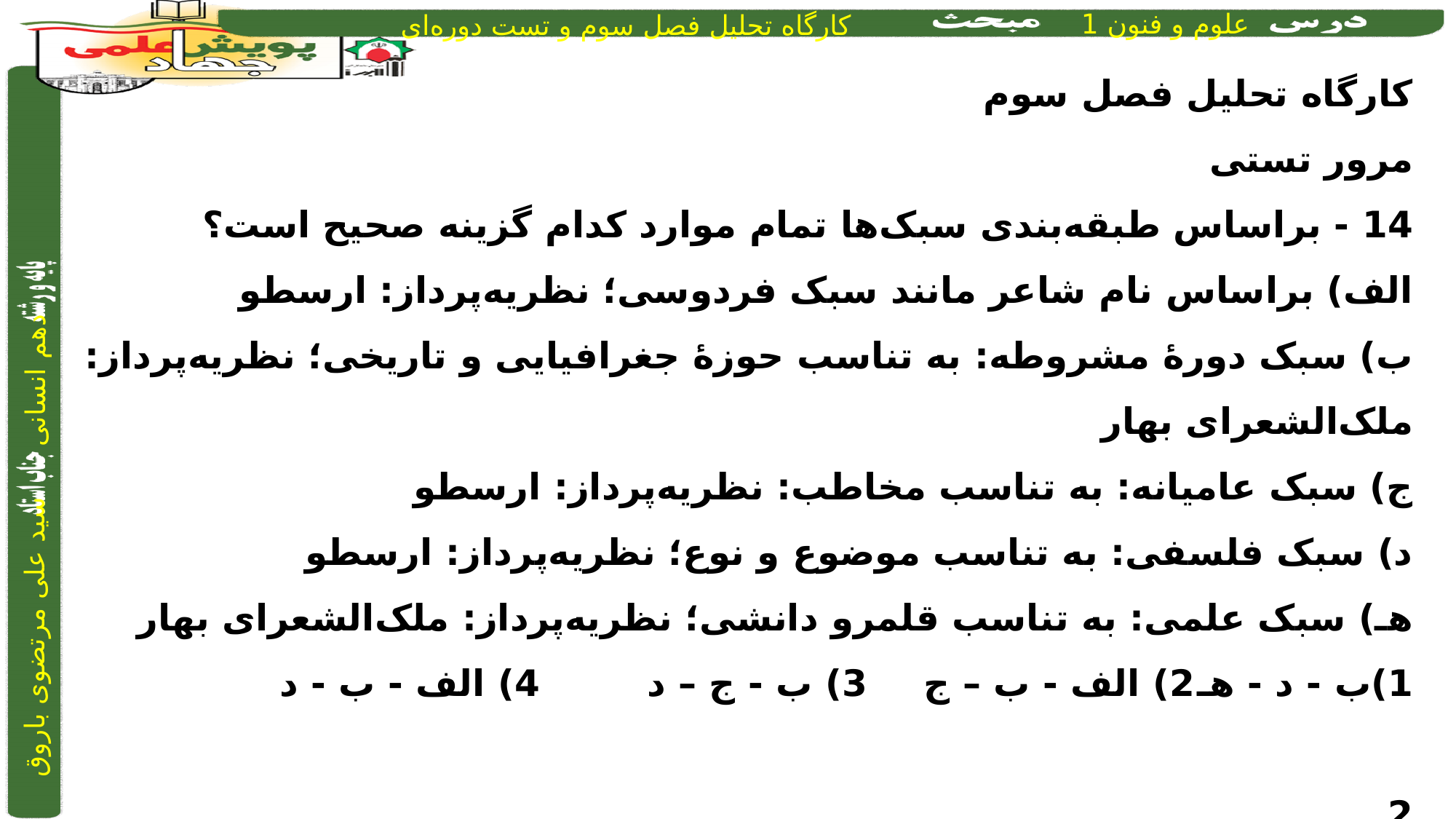

کارگاه تحلیل فصل سوم
مرور تستی
14 - براساس طبقه‌بندی سبک‌ها تمام موارد کدام گزینه صحیح است؟
الف) براساس نام شاعر مانند سبک فردوسی؛ نظریه‌پرداز: ارسطو
ب) سبک دورۀ مشروطه: به تناسب حوزۀ جغرافیایی و تاریخی؛ نظریه‌پرداز: ملک‌الشعرای بهار
ج) سبک عامیانه: به تناسب مخاطب: نظریه‌پرداز: ارسطو
د) سبک فلسفی: به تناسب موضوع و نوع؛ نظریه‌پرداز: ارسطو
هـ) سبک علمی: به تناسب قلمرو دانشی؛ نظریه‌پرداز: ملک‌الشعرای بهار
1)ب - د - هـ		2) الف - ب – ج		3) ب - ج – د		4) الف - ب - د

2